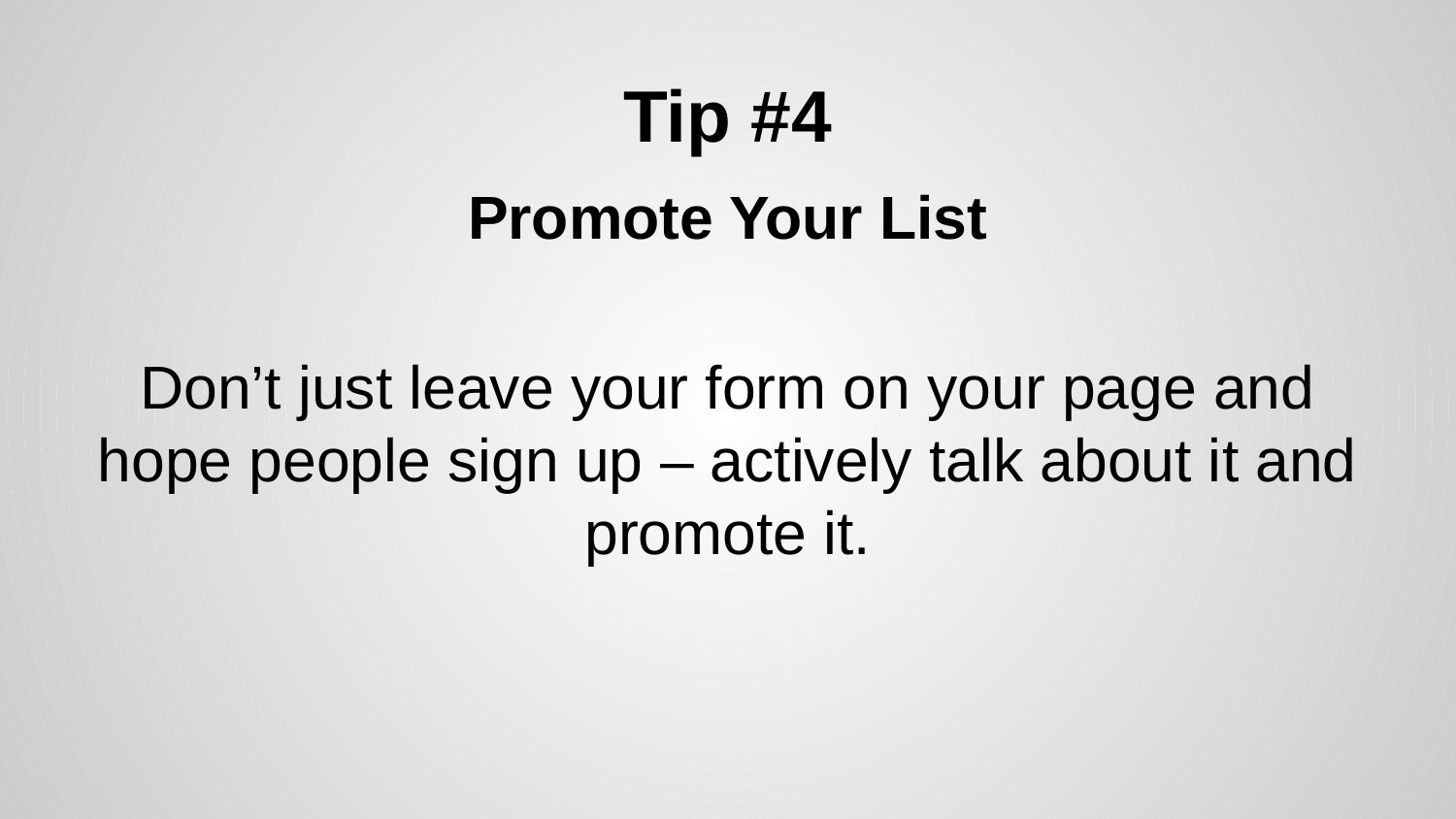

# Tip #4

Promote Your List

Don’t just leave your form on your page and hope people sign up – actively talk about it and promote it.